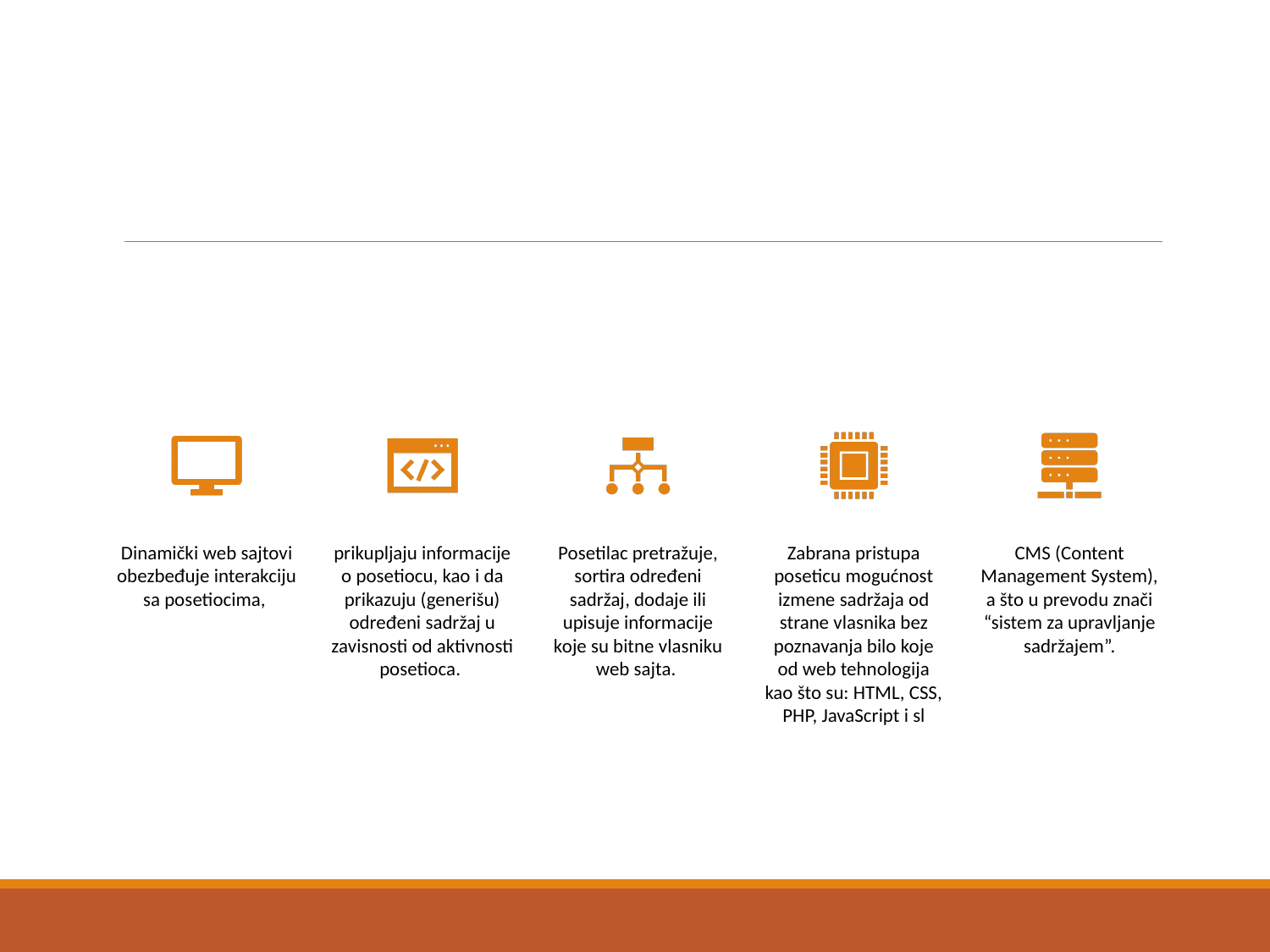

Dinamički web sajtovi obezbeđuje interakciju sa posetiocima,
prikupljaju informacije o posetiocu, kao i da prikazuju (generišu) određeni sadržaj u zavisnosti od aktivnosti posetioca.
Posetilac pretražuje, sortira određeni sadržaj, dodaje ili upisuje informacije koje su bitne vlasniku web sajta.
Zabrana pristupa poseticu mogućnost izmene sadržaja od strane vlasnika bez poznavanja bilo koje od web tehnologija kao što su: HTML, CSS, PHP, JavaScript i sl
CMS (Content Management System), a što u prevodu znači “sistem za upravljanje sadržajem”.